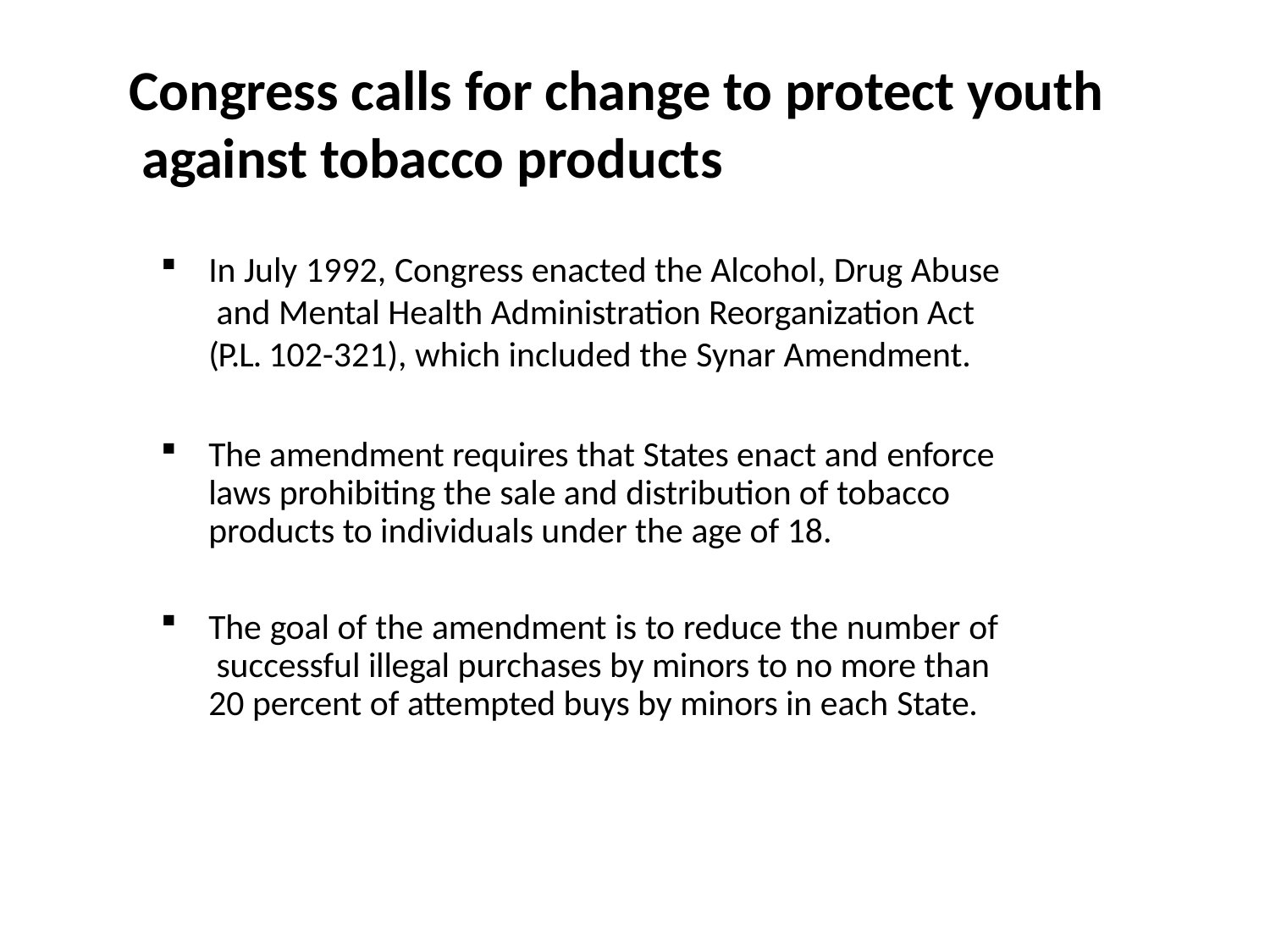

# Congress calls for change to protect youth  against tobacco products
In July 1992, Congress enacted the Alcohol, Drug Abuse  and Mental Health Administration Reorganization Act  (P.L. 102-321), which included the Synar Amendment.

The amendment requires that States enact and enforce  laws prohibiting the sale and distribution of tobacco  products to individuals under the age of 18.

The goal of the amendment is to reduce the number of  successful illegal purchases by minors to no more than  20 percent of attempted buys by minors in each State.
8